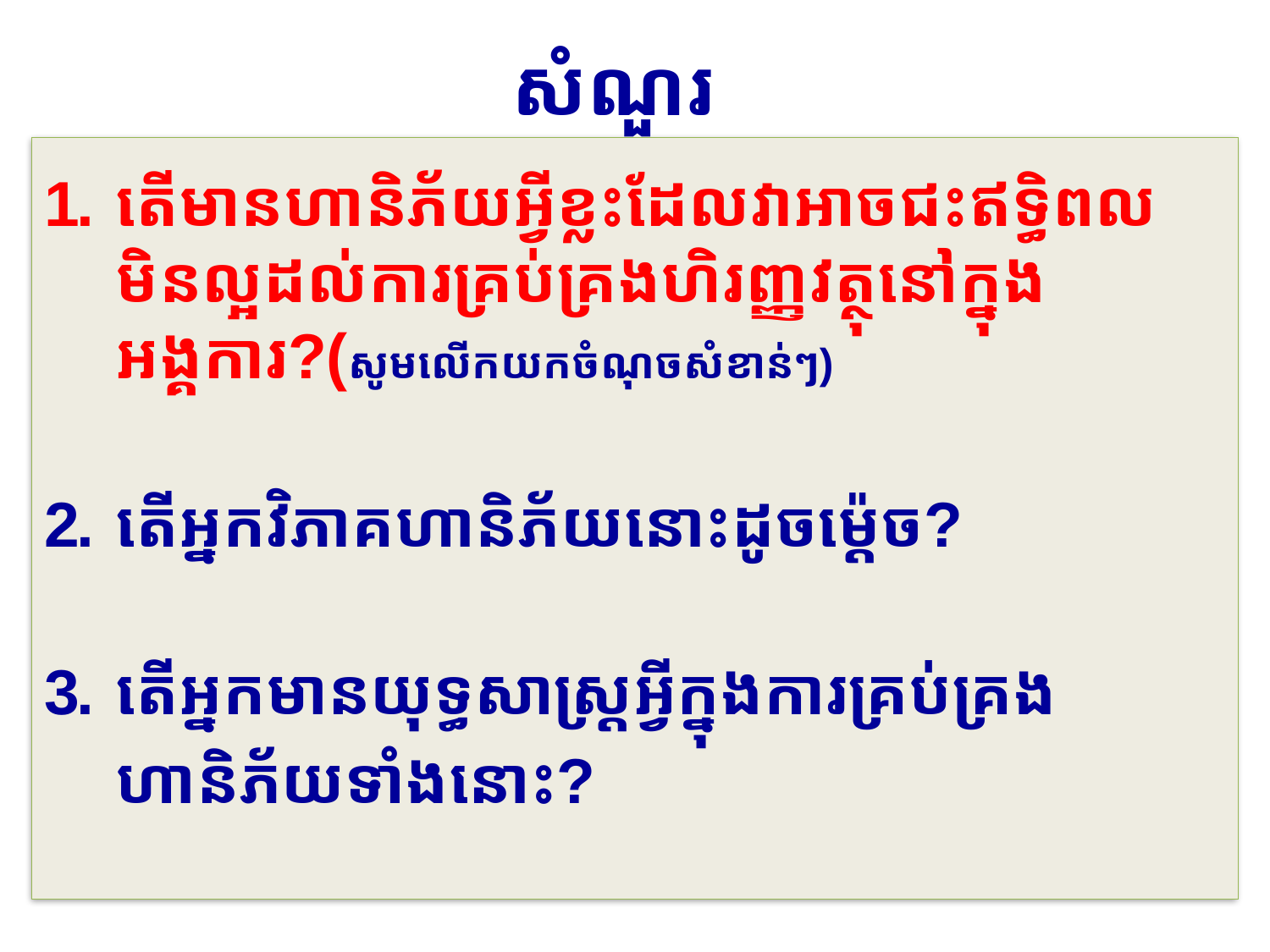

# សំណួរ

តើមានហានិភ័យអ្វីខ្លះដែលវាអាចជះឥទិ្ធពលមិនល្អដល់ការគ្រប់គ្រងហិរញ្ញវត្ថុនៅក្នុងអង្គការ?(សូមលើកយកចំណុចសំខាន់ៗ)

តើអ្នកវិភាគហានិភ័យនោះដូចម៉្តេច?

តើអ្នកមានយុទ្ធសាស្រ្តអ្វីក្នុងការគ្រប់គ្រង
	ហានិភ័យទាំងនោះ?